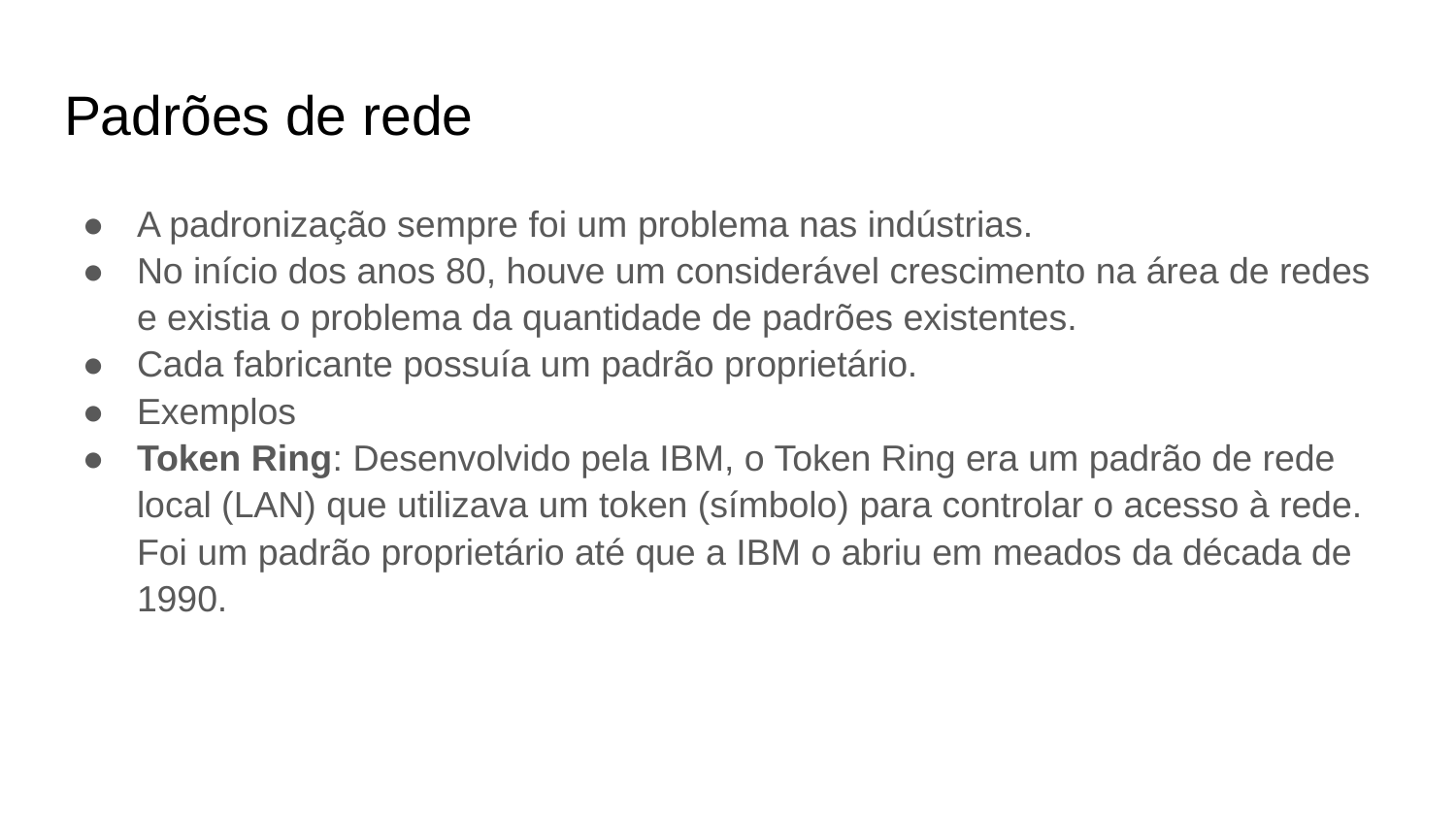

# Padrões de rede

A padronização sempre foi um problema nas indústrias.
No início dos anos 80, houve um considerável crescimento na área de redes e existia o problema da quantidade de padrões existentes.
Cada fabricante possuía um padrão proprietário.
Exemplos
Token Ring: Desenvolvido pela IBM, o Token Ring era um padrão de rede local (LAN) que utilizava um token (símbolo) para controlar o acesso à rede. Foi um padrão proprietário até que a IBM o abriu em meados da década de 1990.